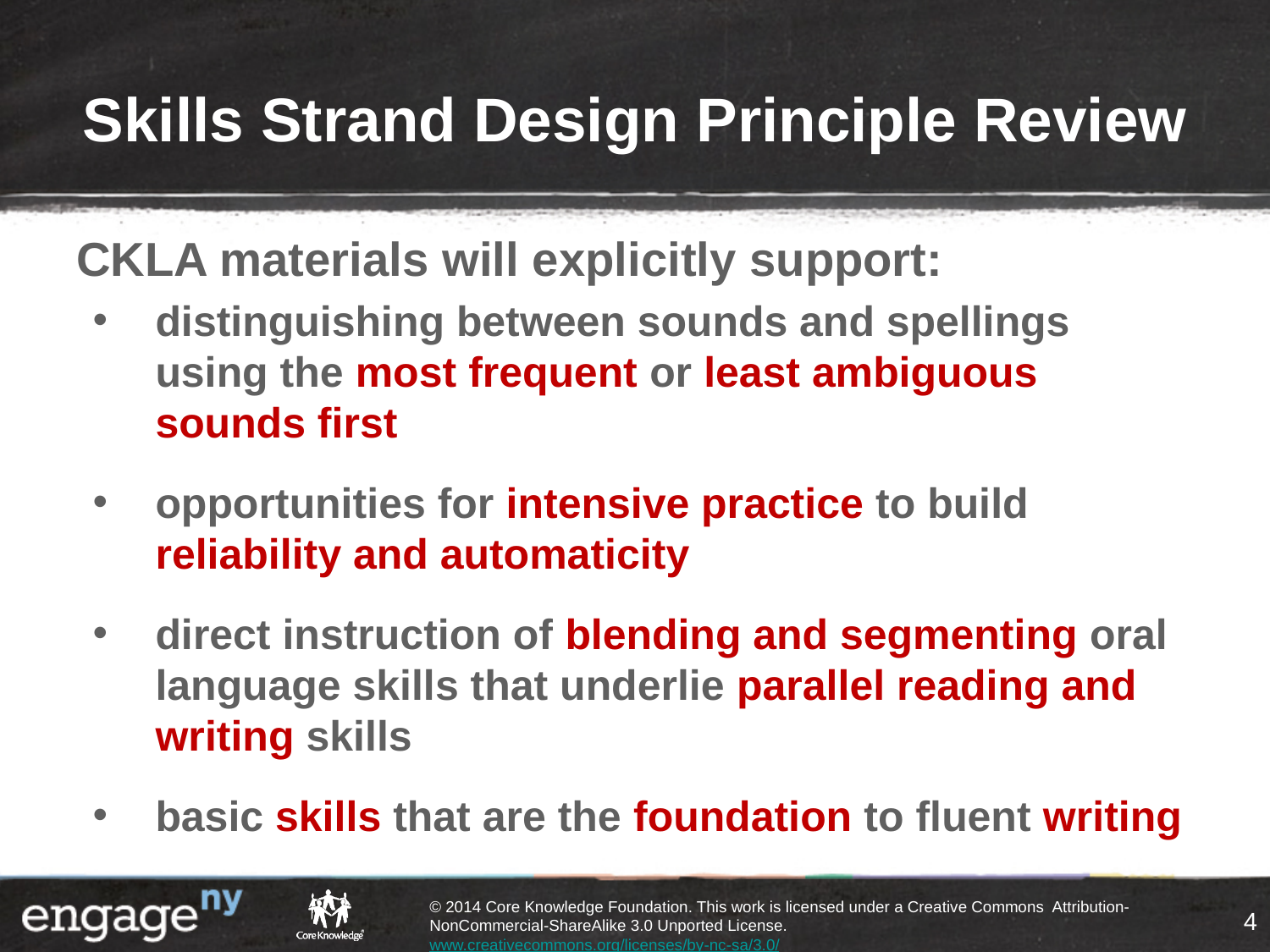

# Skills Strand Design Principle Review
CKLA materials will explicitly support:
distinguishing between sounds and spellings using the most frequent or least ambiguous sounds first
opportunities for intensive practice to build reliability and automaticity
direct instruction of blending and segmenting oral language skills that underlie parallel reading and writing skills
basic skills that are the foundation to fluent writing

4